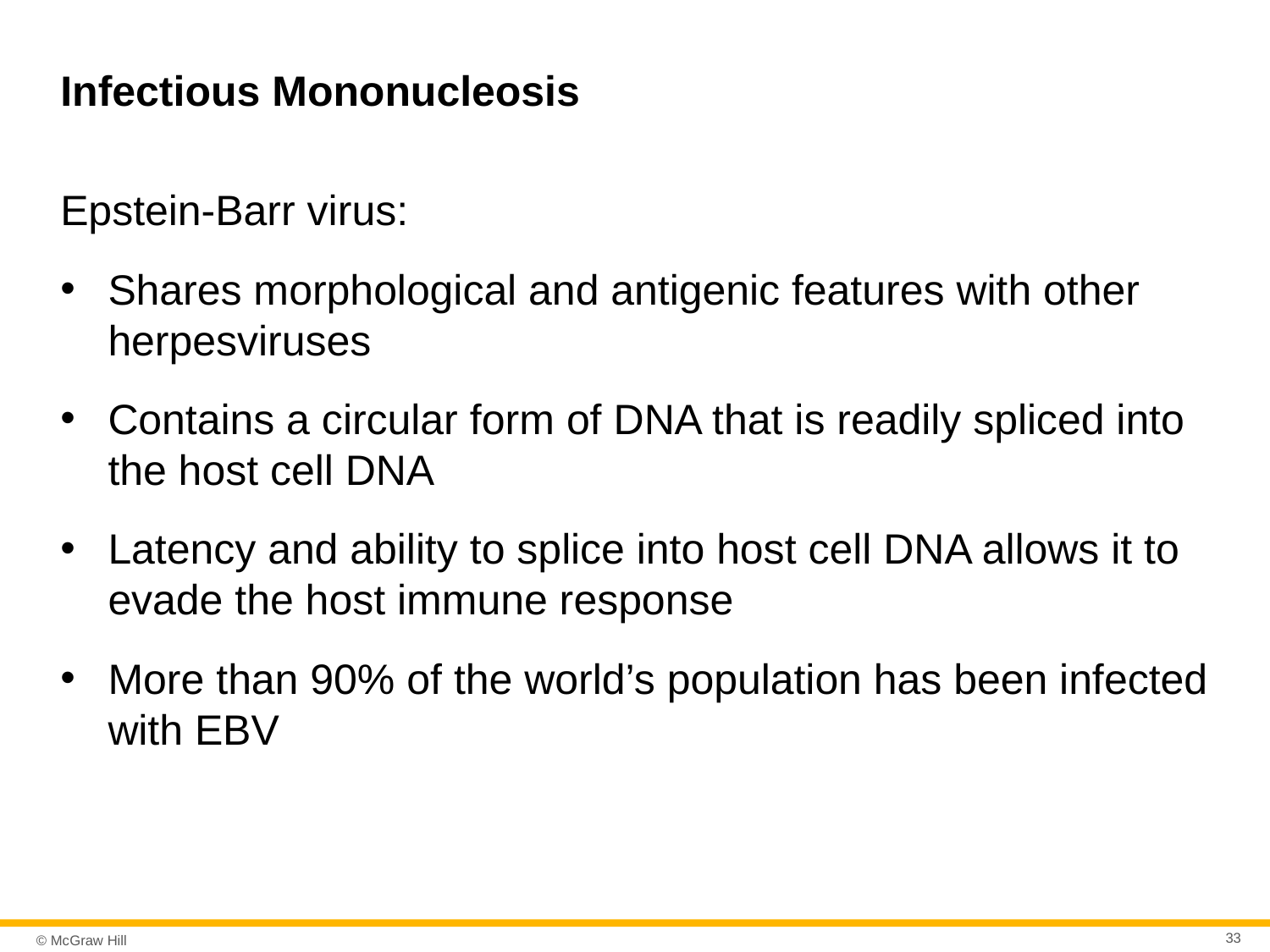

# Infectious Mononucleosis
Epstein-Barr virus:
Shares morphological and antigenic features with other herpesviruses
Contains a circular form of DNA that is readily spliced into the host cell DNA
Latency and ability to splice into host cell DNA allows it to evade the host immune response
More than 90% of the world’s population has been infected with EBV